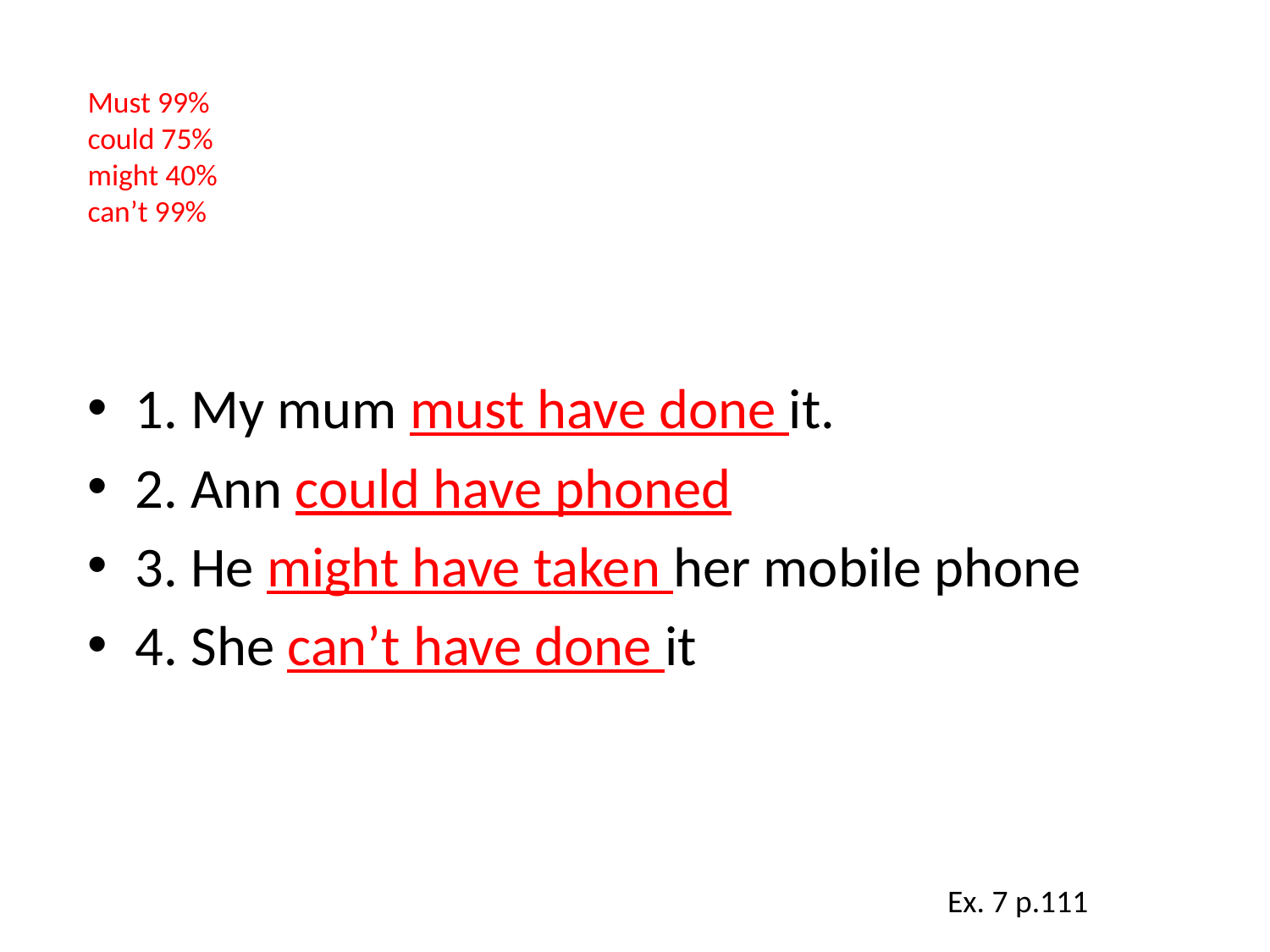

# Must 99% could 75% might 40% can’t 99%
1. My mum must have done it.
2. Ann could have phoned
3. He might have taken her mobile phone
4. She can’t have done it
Ex. 7 p.111